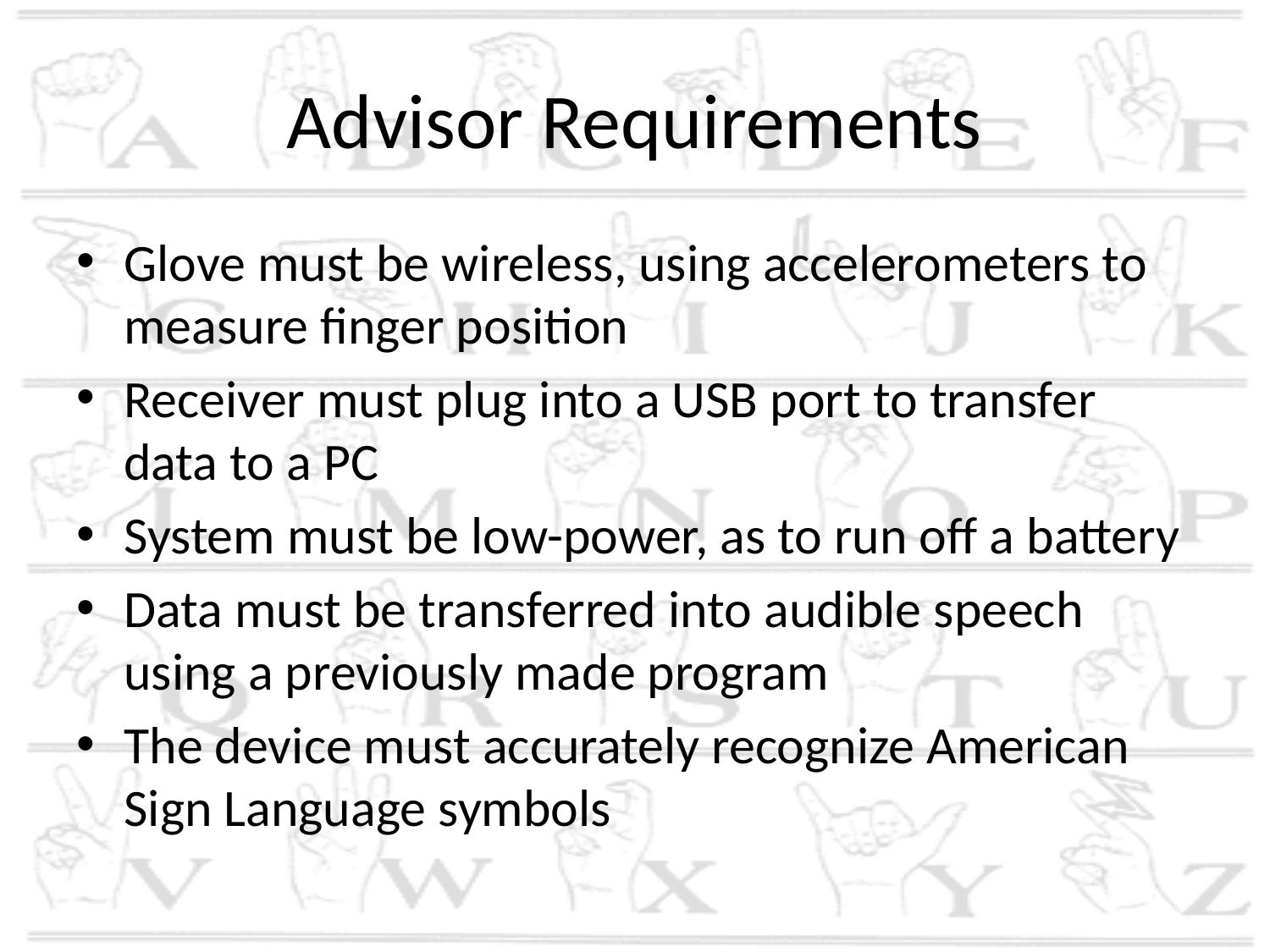

# Advisor Requirements
Glove must be wireless, using accelerometers to measure finger position
Receiver must plug into a USB port to transfer data to a PC
System must be low-power, as to run off a battery
Data must be transferred into audible speech using a previously made program
The device must accurately recognize American Sign Language symbols